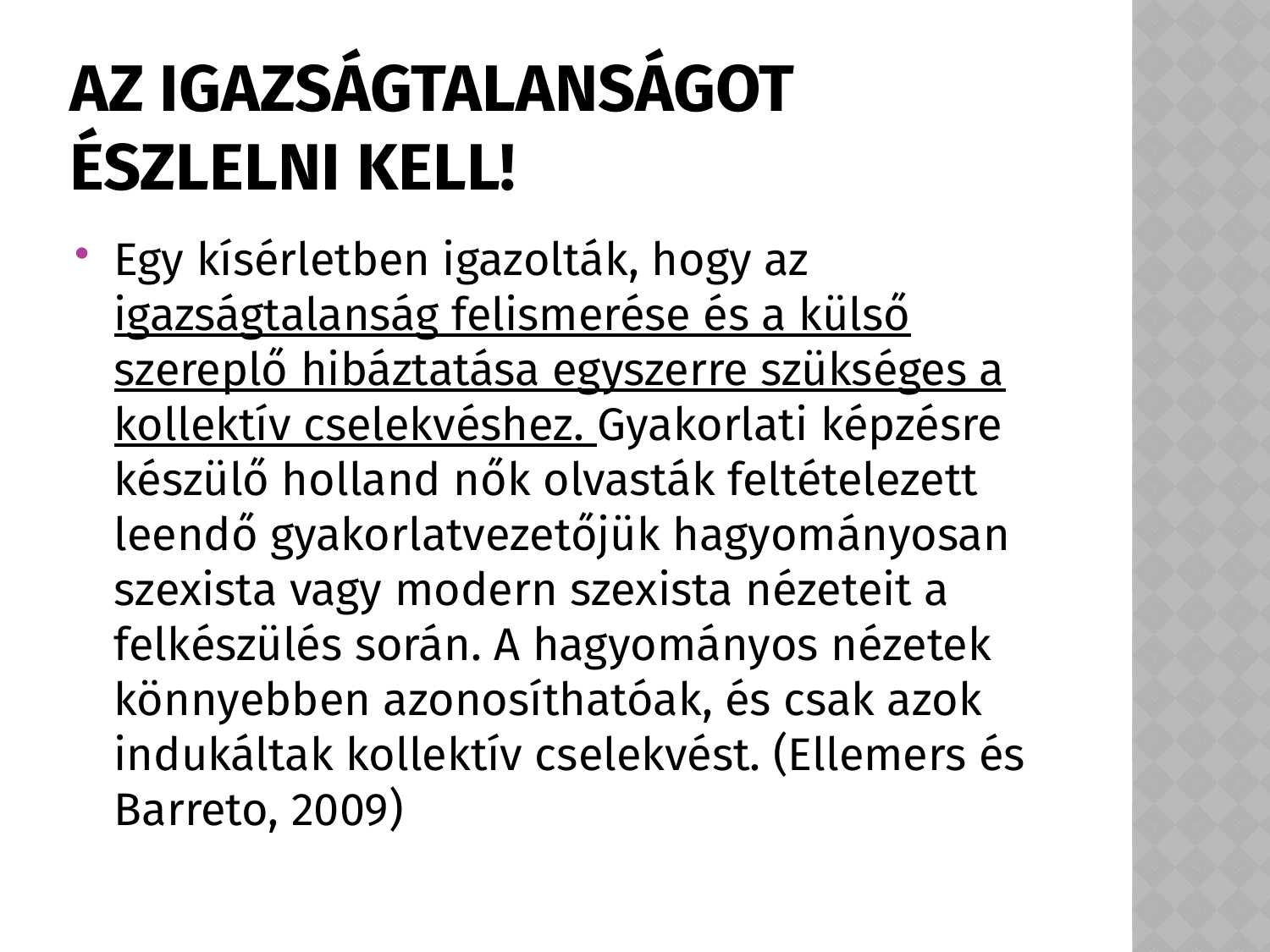

# Az igazságtalanságot észlelni kell!
Egy kísérletben igazolták, hogy az igazságtalanság felismerése és a külső szereplő hibáztatása egyszerre szükséges a kollektív cselekvéshez. Gyakorlati képzésre készülő holland nők olvasták feltételezett leendő gyakorlatvezetőjük hagyományosan szexista vagy modern szexista nézeteit a felkészülés során. A hagyományos nézetek könnyebben azonosíthatóak, és csak azok indukáltak kollektív cselekvést. (Ellemers és Barreto, 2009)